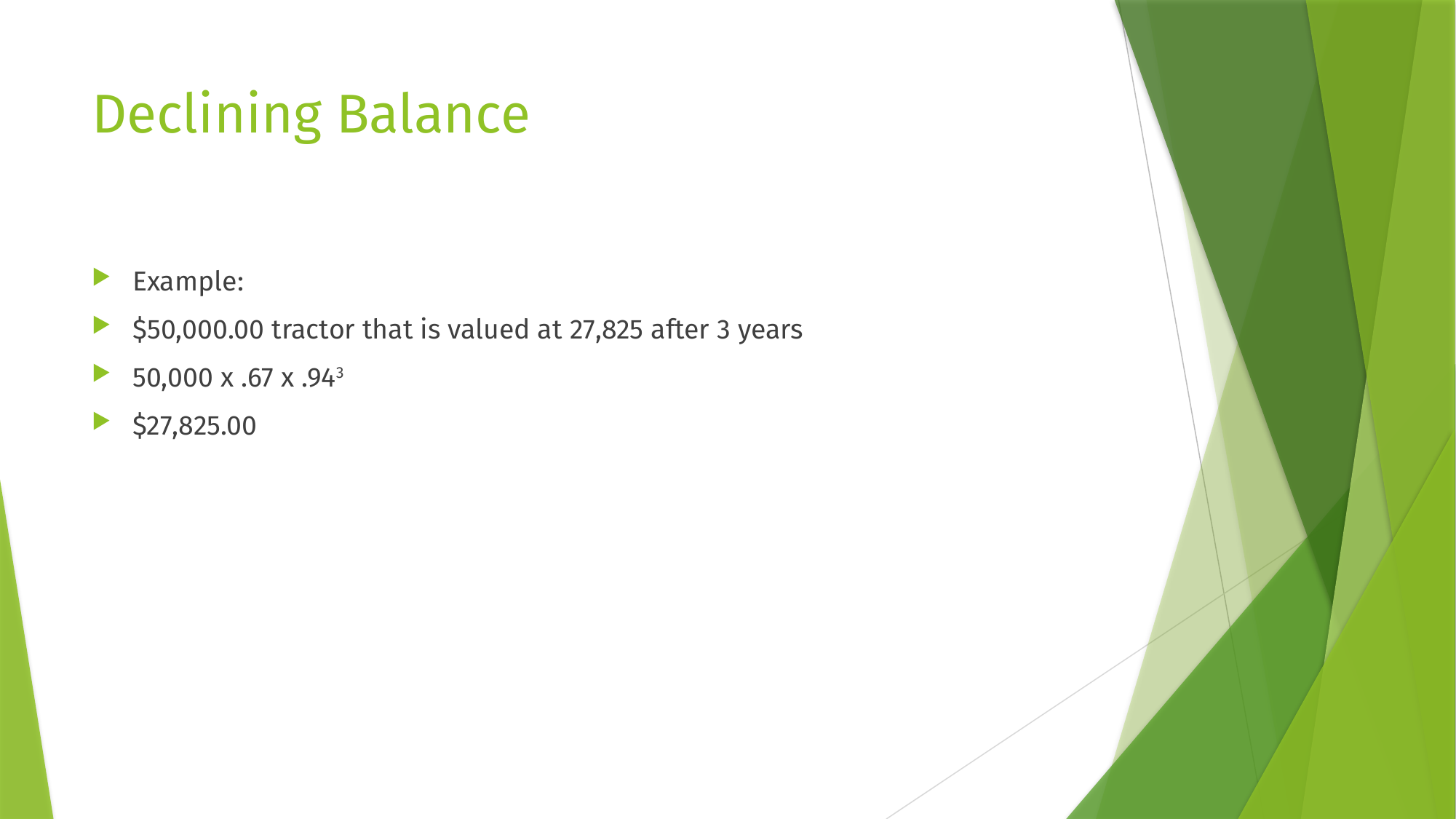

# Declining Balance
Example:
$50,000.00 tractor that is valued at 27,825 after 3 years
50,000 x .67 x .943
$27,825.00